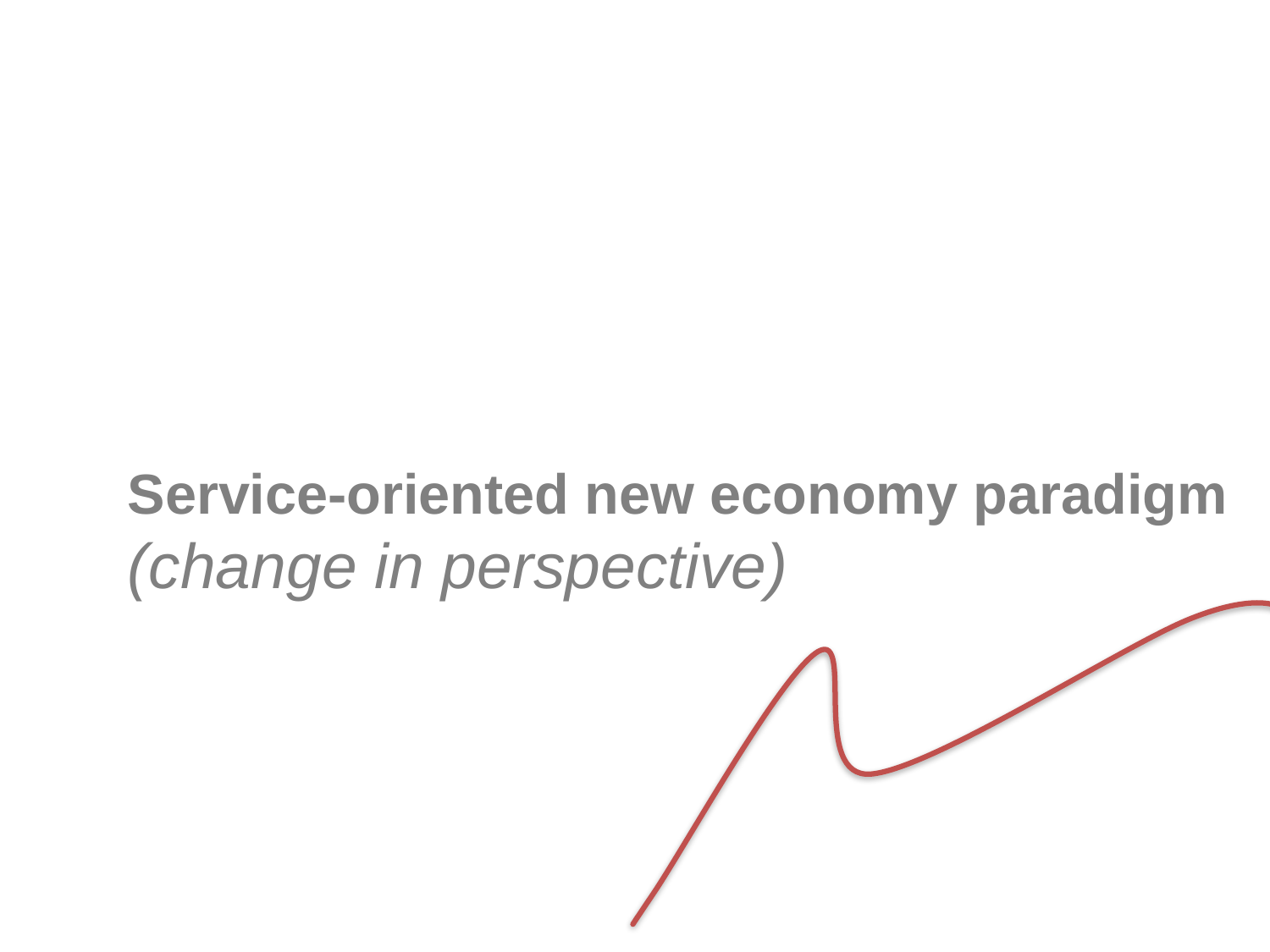

1a.
Service-oriented new economy paradigm (change in perspective)